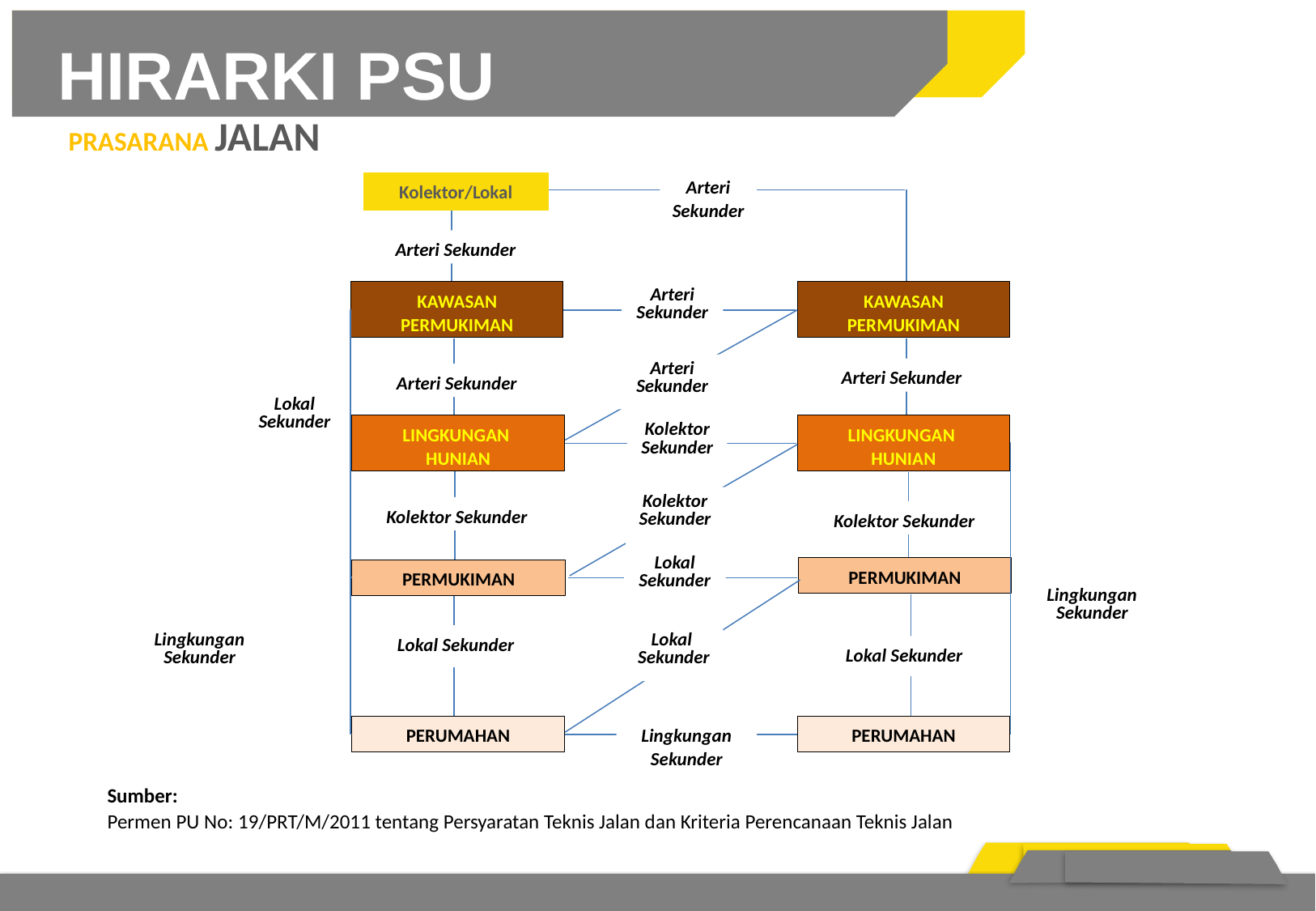

KONSEP RENCANA KETERPADUAN PSU
HIRARKI PSU
HIRARKI PSU
PRASARANA JALAN
Arteri Sekunder
Kolektor/Lokal
Arteri Sekunder
Arteri Sekunder
KAWASAN PERMUKIMAN
KAWASAN PERMUKIMAN
Arteri Sekunder
Arteri Sekunder
Arteri Sekunder
Lokal Sekunder
LINGKUNGAN
HUNIAN
LINGKUNGAN
HUNIAN
Kolektor Sekunder
Kolektor Sekunder
Kolektor Sekunder
Kolektor Sekunder
Lokal Sekunder
PERMUKIMAN
PERMUKIMAN
Lingkungan
Sekunder
Lokal Sekunder
Lokal
Sekunder
Lingkungan
Sekunder
Lokal Sekunder
Lingkungan Sekunder
PERUMAHAN
PERUMAHAN
Sumber:
Permen PU No: 19/PRT/M/2011 tentang Persyaratan Teknis Jalan dan Kriteria Perencanaan Teknis Jalan

2
1